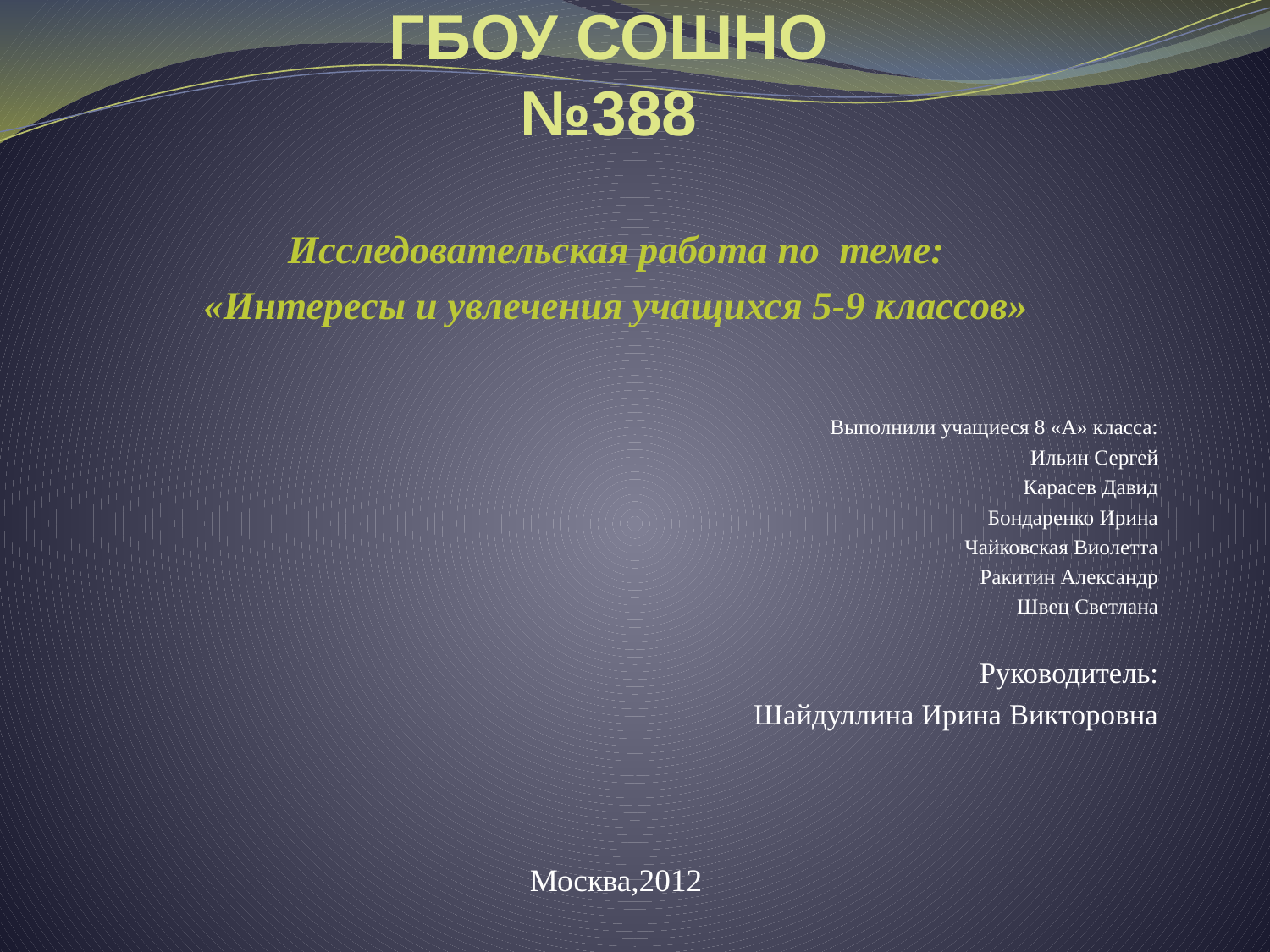

# ГБОУ СОШНО №388
Исследовательская работа по  теме:
«Интересы и увлечения учащихся 5-9 классов»

Выполнили учащиеся 8 «А» класса:
 Ильин Сергей
Карасев Давид
Бондаренко Ирина
Чайковская Виолетта
Ракитин Александр
Швец Светлана

Руководитель:
 Шайдуллина Ирина Викторовна

Москва,2012